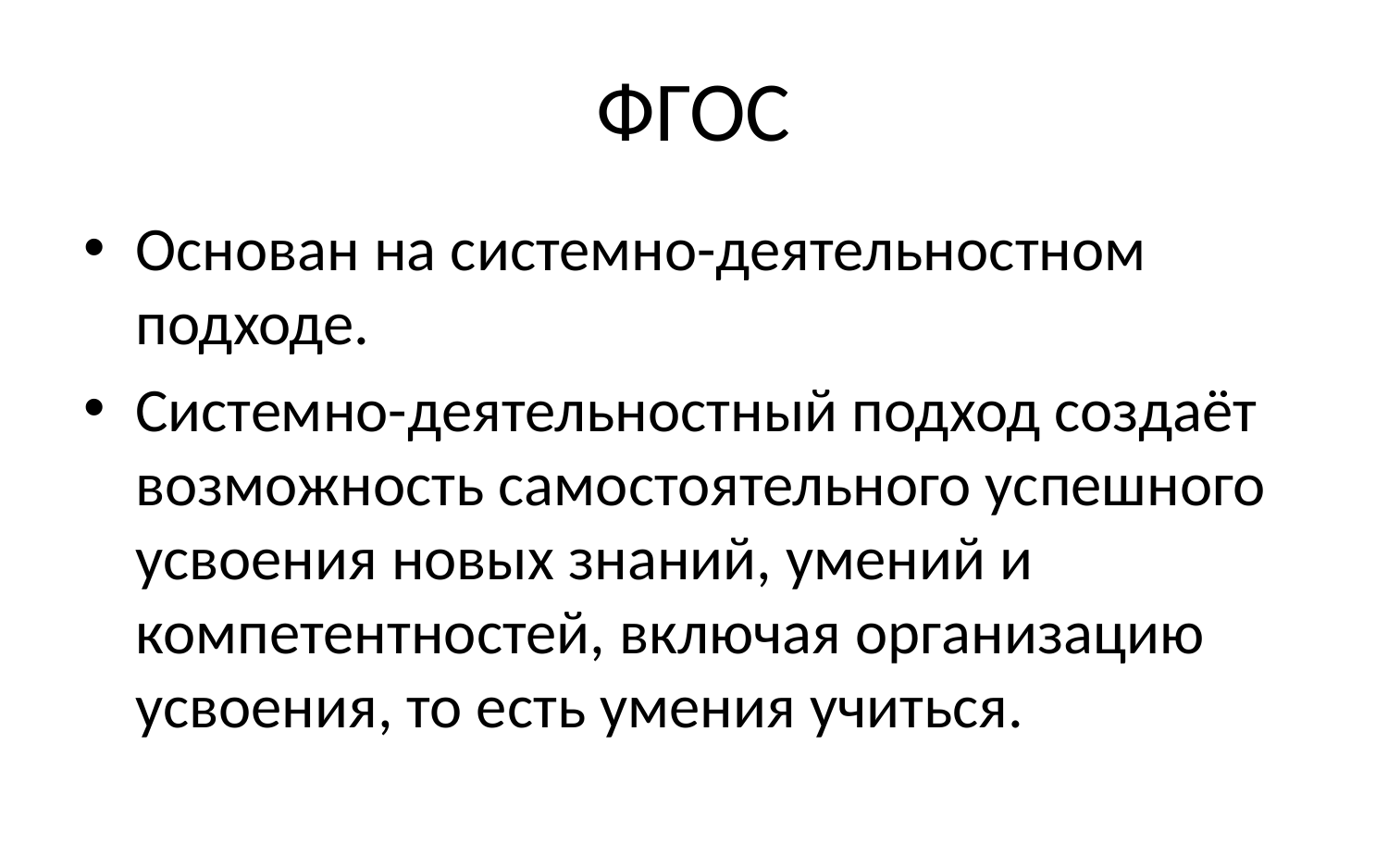

# ФГОС
Основан на системно-деятельностном подходе.
Системно-деятельностный подход создаёт возможность самостоятельного успешного усвоения новых знаний, умений и компетентностей, включая организацию усвоения, то есть умения учиться.